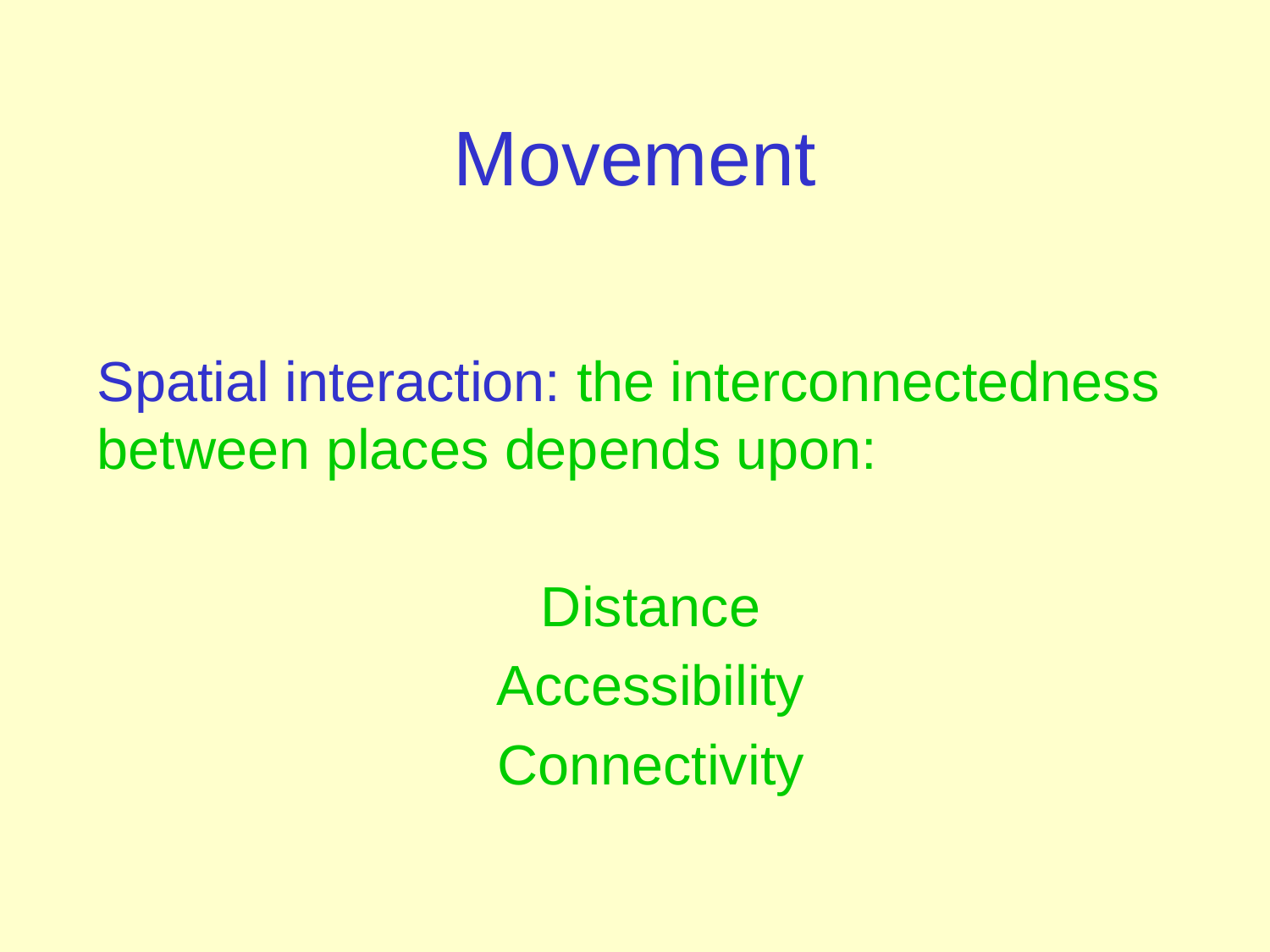

# Movement
Spatial interaction: the interconnectedness between places depends upon:

Distance
Accessibility
Connectivity